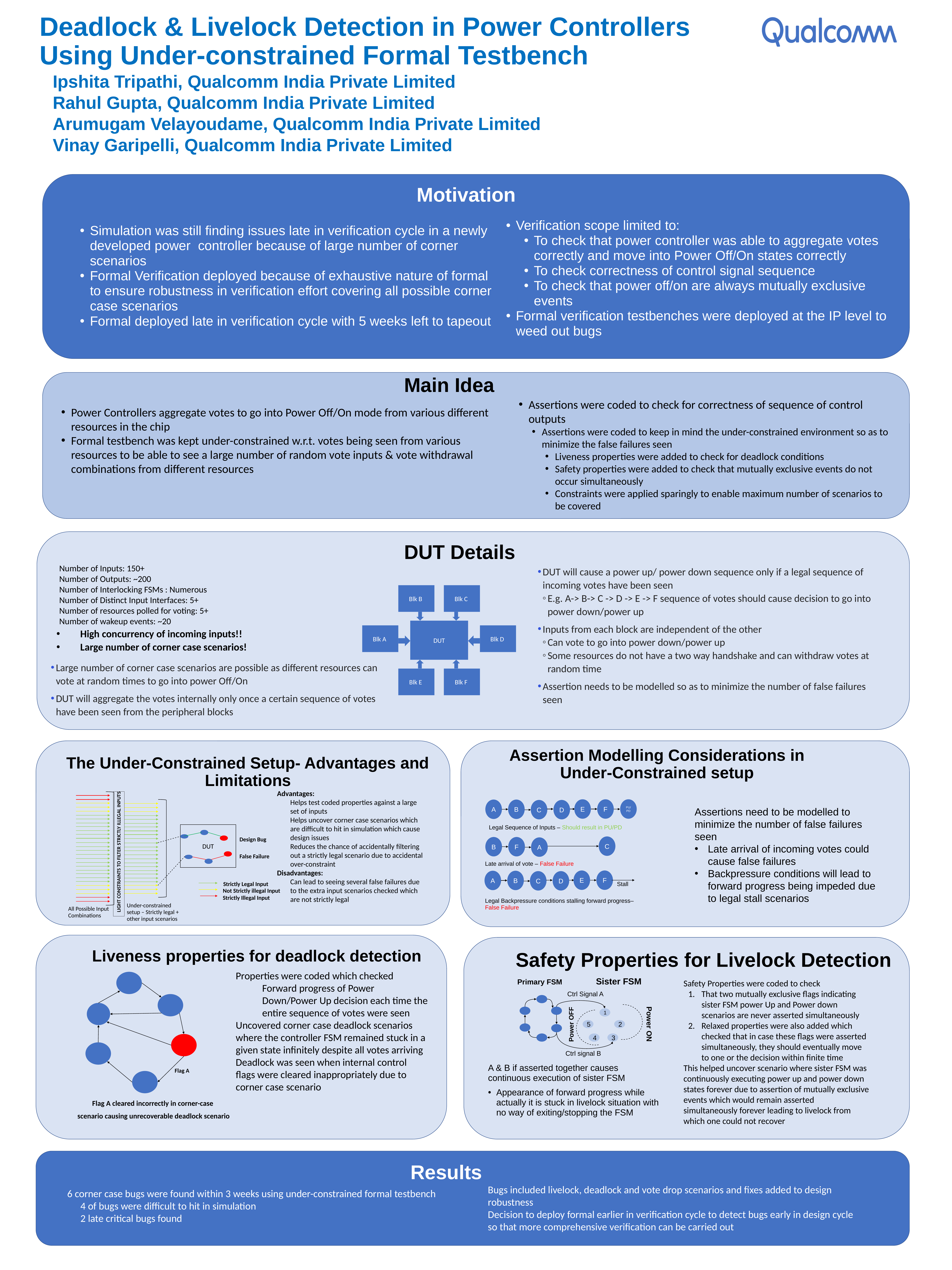

Deadlock & Livelock Detection in Power Controllers Using Under-constrained Formal Testbench
Ipshita Tripathi, Qualcomm India Private Limited
Rahul Gupta, Qualcomm India Private Limited
Arumugam Velayoudame, Qualcomm India Private Limited
Vinay Garipelli, Qualcomm India Private Limited

Motivation
Simulation was still finding issues late in verification cycle in a newly developed power  controller because of large number of corner scenarios
Formal Verification deployed because of exhaustive nature of formal to ensure robustness in verification effort covering all possible corner case scenarios
Formal deployed late in verification cycle with 5 weeks left to tapeout
Verification scope limited to:
To check that power controller was able to aggregate votes correctly and move into Power Off/On states correctly
To check correctness of control signal sequence
To check that power off/on are always mutually exclusive events
Formal verification testbenches were deployed at the IP level to weed out bugs

Main Idea
Power Controllers aggregate votes to go into Power Off/On mode from various different resources in the chip
Formal testbench was kept under-constrained w.r.t. votes being seen from various resources to be able to see a large number of random vote inputs & vote withdrawal combinations from different resources
Assertions were coded to check for correctness of sequence of control outputs
Assertions were coded to keep in mind the under-constrained environment so as to minimize the false failures seen
Liveness properties were added to check for deadlock conditions
Safety properties were added to check that mutually exclusive events do not occur simultaneously
Constraints were applied sparingly to enable maximum number of scenarios to be covered

DUT Details
Number of Inputs: 150+
Number of Outputs: ~200
Number of Interlocking FSMs : Numerous
Number of Distinct Input Interfaces: 5+
Number of resources polled for voting: 5+
Number of wakeup events: ~20
DUT will cause a power up/ power down sequence only if a legal sequence of incoming votes have been seen
E.g. A-> B-> C -> D -> E -> F sequence of votes should cause decision to go into power down/power up
Inputs from each block are independent of the other
Can vote to go into power down/power up
Some resources do not have a two way handshake and can withdraw votes at random time
Assertion needs to be modelled so as to minimize the number of false failures seen
Blk C
Blk B

DUT
Blk D
Blk A

Blk F
Blk E
High concurrency of incoming inputs!!
Large number of corner case scenarios!
Large number of corner case scenarios are possible as different resources can vote at random times to go into power Off/On
DUT will aggregate the votes internally only once a certain sequence of votes have been seen from the peripheral blocks

The Under-Constrained Setup- Advantages and Limitations

Assertion Modelling Considerations in Under-Constrained setup
PU/PD
F
E
B
A
C
D
Assertions need to be modelled to minimize the number of false failures seen
Late arrival of incoming votes could cause false failures
Backpressure conditions will lead to forward progress being impeded due to legal stall scenarios

Legal Sequence of Inputs – Should result in PU/PD
C
F
B
A
Late arrival of vote – False Failure
F
E
B
A
C
D
Stall
Legal Backpressure conditions stalling forward progress– False Failure

DUT

Design Bug

LIGHT CONSTRAINTS TO FILTER STRICTLY ILLEGAL INPUTS
False Failure

Strictly Legal Input
Not Strictly illegal Input
Strictly Illegal Input
Under-constrained setup – Strictly legal +  other input scenarios
All Possible Input Combinations
Advantages:
Helps test coded properties against a large set of inputs
Helps uncover corner case scenarios which are difficult to hit in simulation which cause design issues
Reduces the chance of accidentally filtering out a strictly legal scenario due to accidental over-constraint
Disadvantages:
Can lead to seeing several false failures due to the extra input scenarios checked which are not strictly legal

Liveness properties for deadlock detection

Safety Properties for Livelock Detection
Properties were coded which checked
Forward progress of Power Down/Power Up decision each time the entire sequence of votes were seen
Uncovered corner case deadlock scenarios where the controller FSM remained stuck in a given state infinitely despite all votes arriving
Deadlock was seen when internal control flags were cleared inappropriately due to corner case scenario

Flag A

Sister FSM
Primary FSM
Ctrl Signal A

1

Power ON
Power OFF
5
2

4
3
Ctrl signal B
A & B if asserted together causes continuous execution of sister FSM
Appearance of forward progress while actually it is stuck in livelock situation with no way of exiting/stopping the FSM
Safety Properties were coded to check
That two mutually exclusive flags indicating sister FSM power Up and Power down scenarios are never asserted simultaneously
Relaxed properties were also added which checked that in case these flags were asserted simultaneously, they should eventually move to one or the decision within finite time
This helped uncover scenario where sister FSM was continuously executing power up and power down states forever due to assertion of mutually exclusive events which would remain asserted simultaneously forever leading to livelock from which one could not recover
Flag A cleared incorrectly in corner-case
scenario causing unrecoverable deadlock scenario

Results
6 corner case bugs were found within 3 weeks using under-constrained formal testbench
4 of bugs were difficult to hit in simulation
2 late critical bugs found
Bugs included livelock, deadlock and vote drop scenarios and fixes added to design robustness
Decision to deploy formal earlier in verification cycle to detect bugs early in design cycle so that more comprehensive verification can be carried out